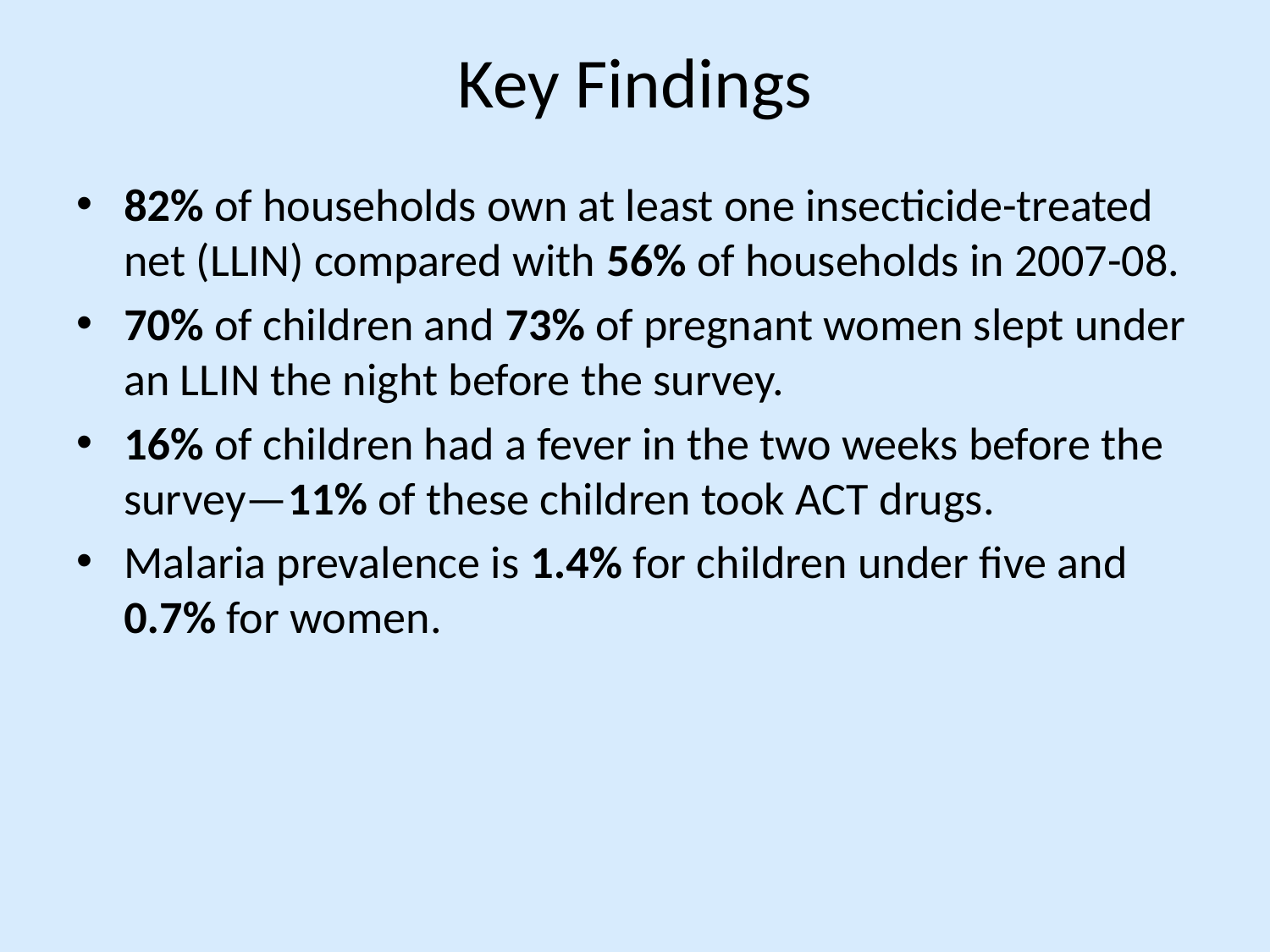

# Key Findings
82% of households own at least one insecticide-treated net (LLIN) compared with 56% of households in 2007-08.
70% of children and 73% of pregnant women slept under an LLIN the night before the survey.
16% of children had a fever in the two weeks before the survey—11% of these children took ACT drugs.
Malaria prevalence is 1.4% for children under five and 0.7% for women.